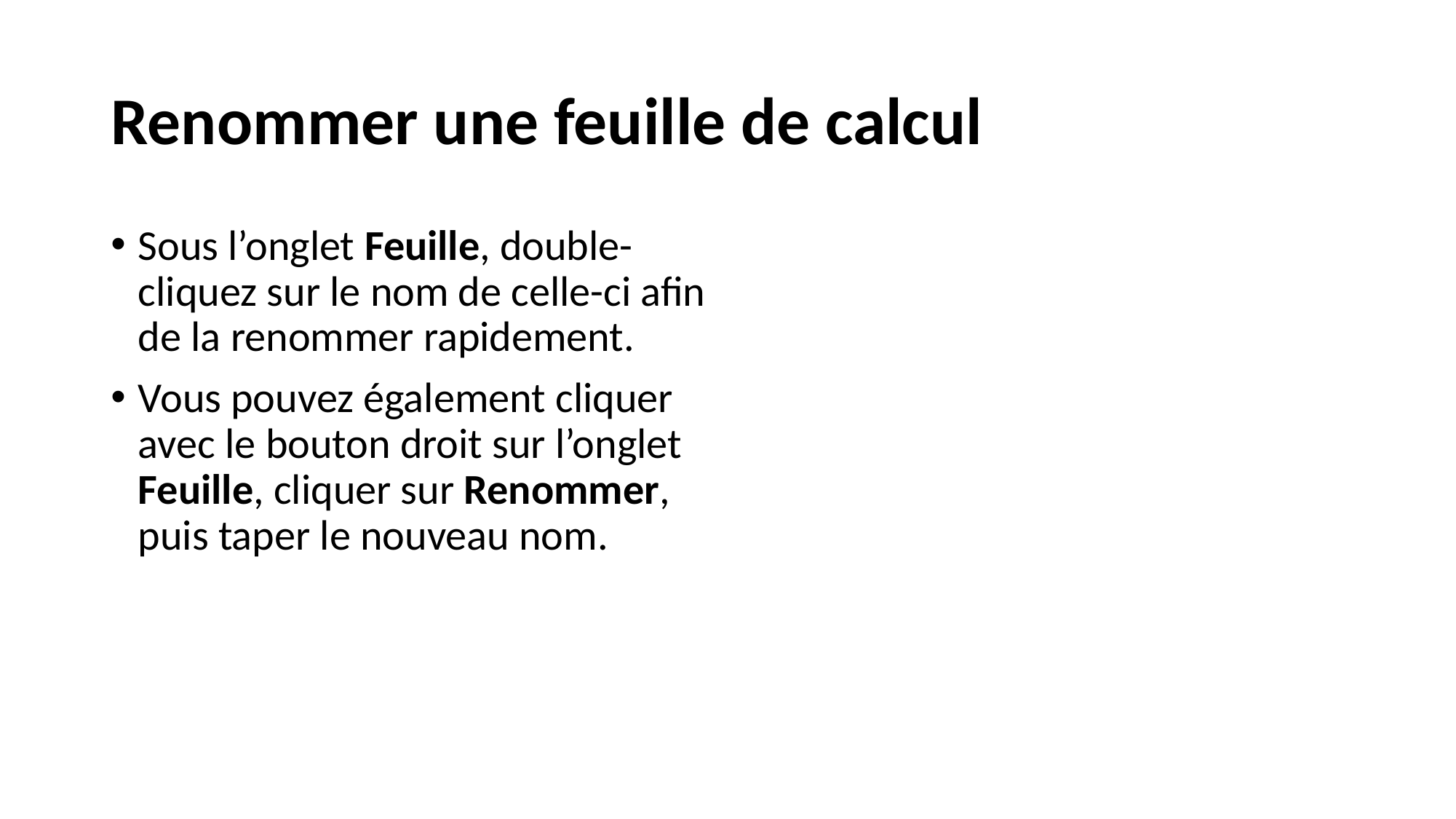

# Renommer une feuille de calcul
Sous l’onglet Feuille, double-cliquez sur le nom de celle-ci afin de la renommer rapidement.
Vous pouvez également cliquer avec le bouton droit sur l’onglet Feuille, cliquer sur Renommer, puis taper le nouveau nom.